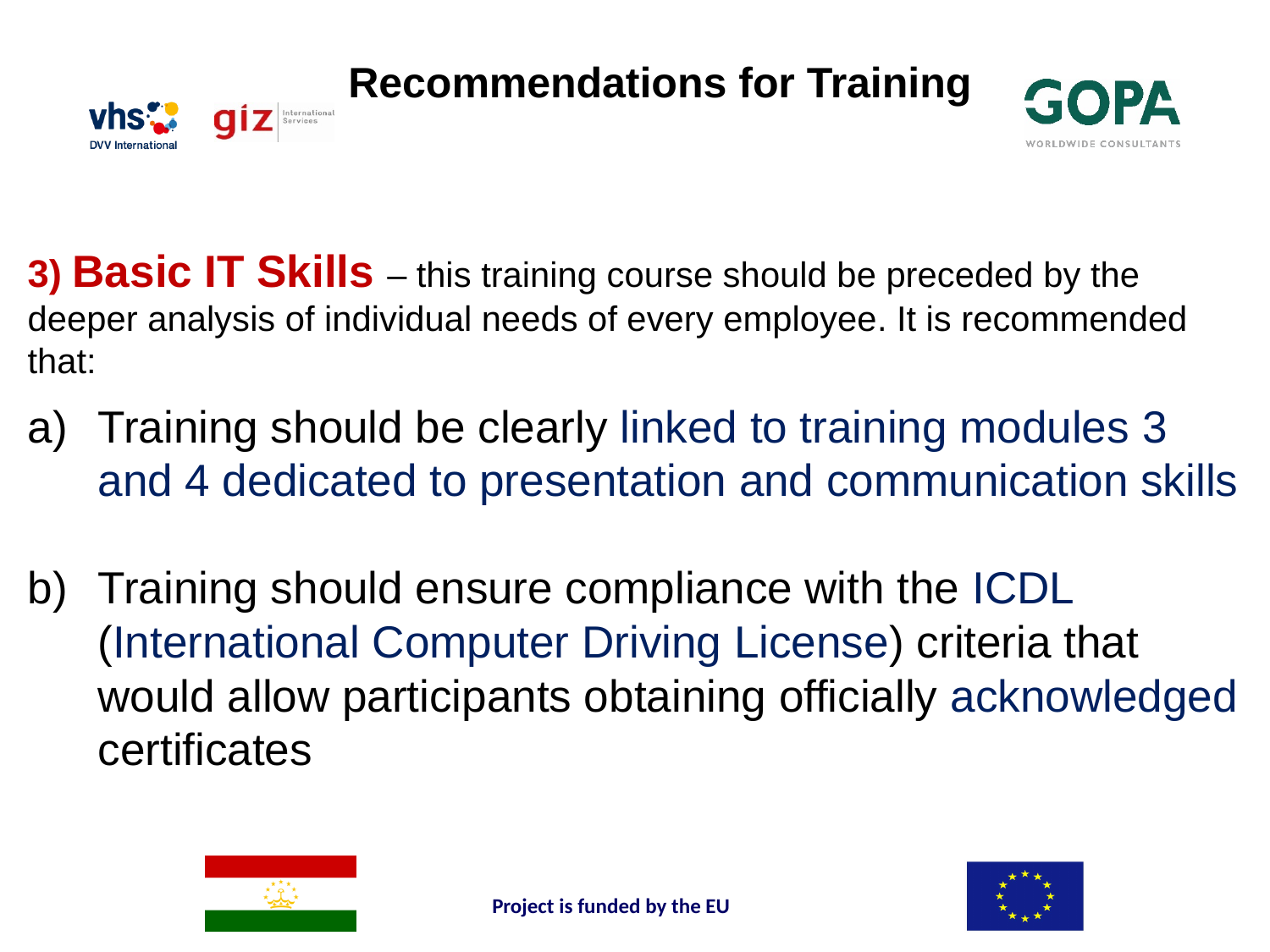

# Recommendations for Training
3) Basic IT Skills – this training course should be preceded by the deeper analysis of individual needs of every employee. It is recommended that:

Training should be clearly linked to training modules 3 and 4 dedicated to presentation and communication skills

Training should ensure compliance with the ICDL (International Computer Driving License) criteria that would allow participants obtaining officially acknowledged certificates

Project is funded by the EU